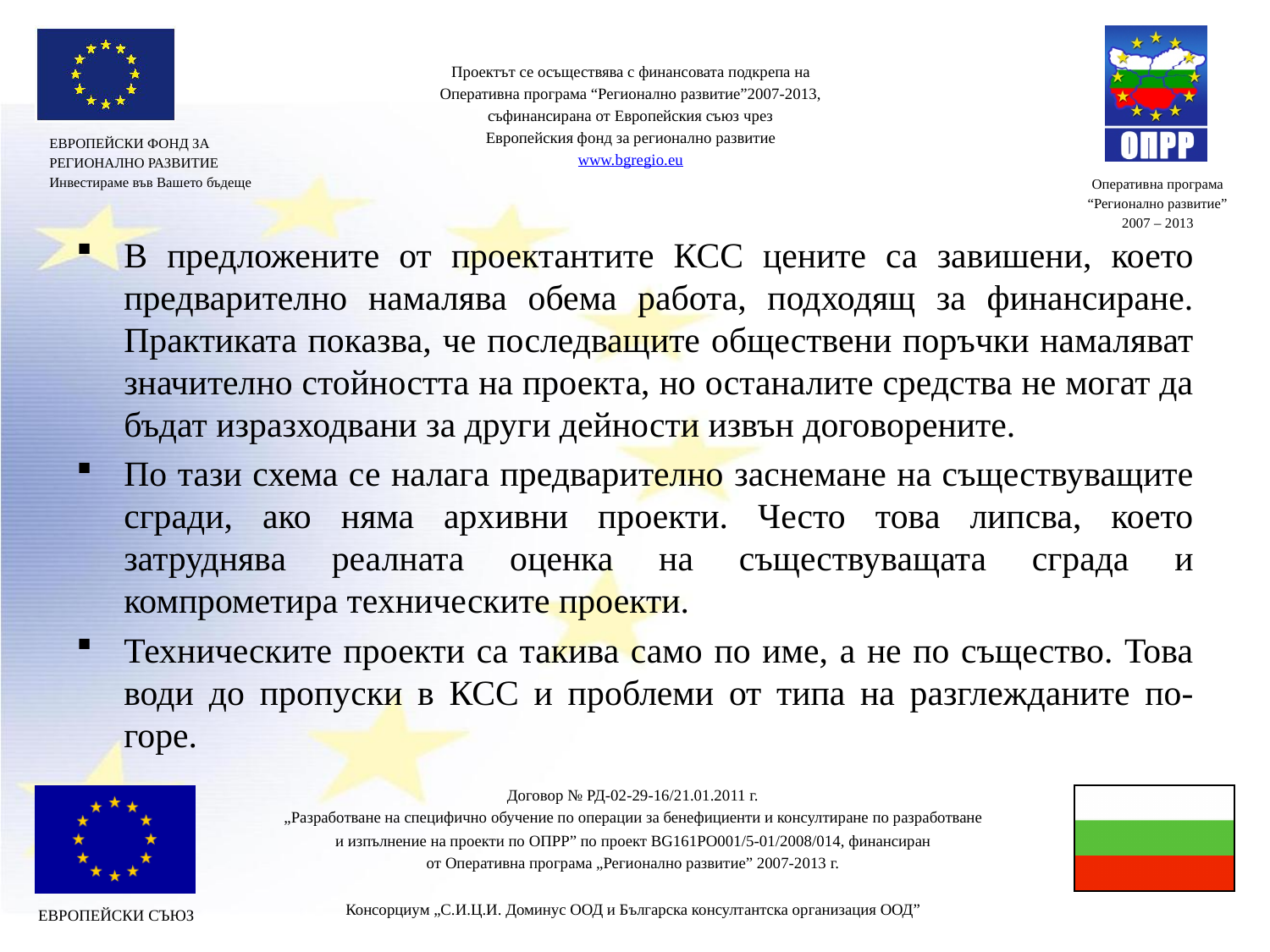

В предложените от проектантите КСС цените са завишени, което предварително намалява обема работа, подходящ за финансиране. Практиката показва, че последващите обществени поръчки намаляват значително стойността на проекта, но останалите средства не могат да бъдат изразходвани за други дейности извън договорените.
По тази схема се налага предварително заснемане на съществуващите сгради, ако няма архивни проекти. Често това липсва, което затруднява реалната оценка на съществуващата сграда и компрометира техническите проекти.
Техническите проекти са такива само по име, а не по същество. Това води до пропуски в КСС и проблеми от типа на разглежданите по-горе.